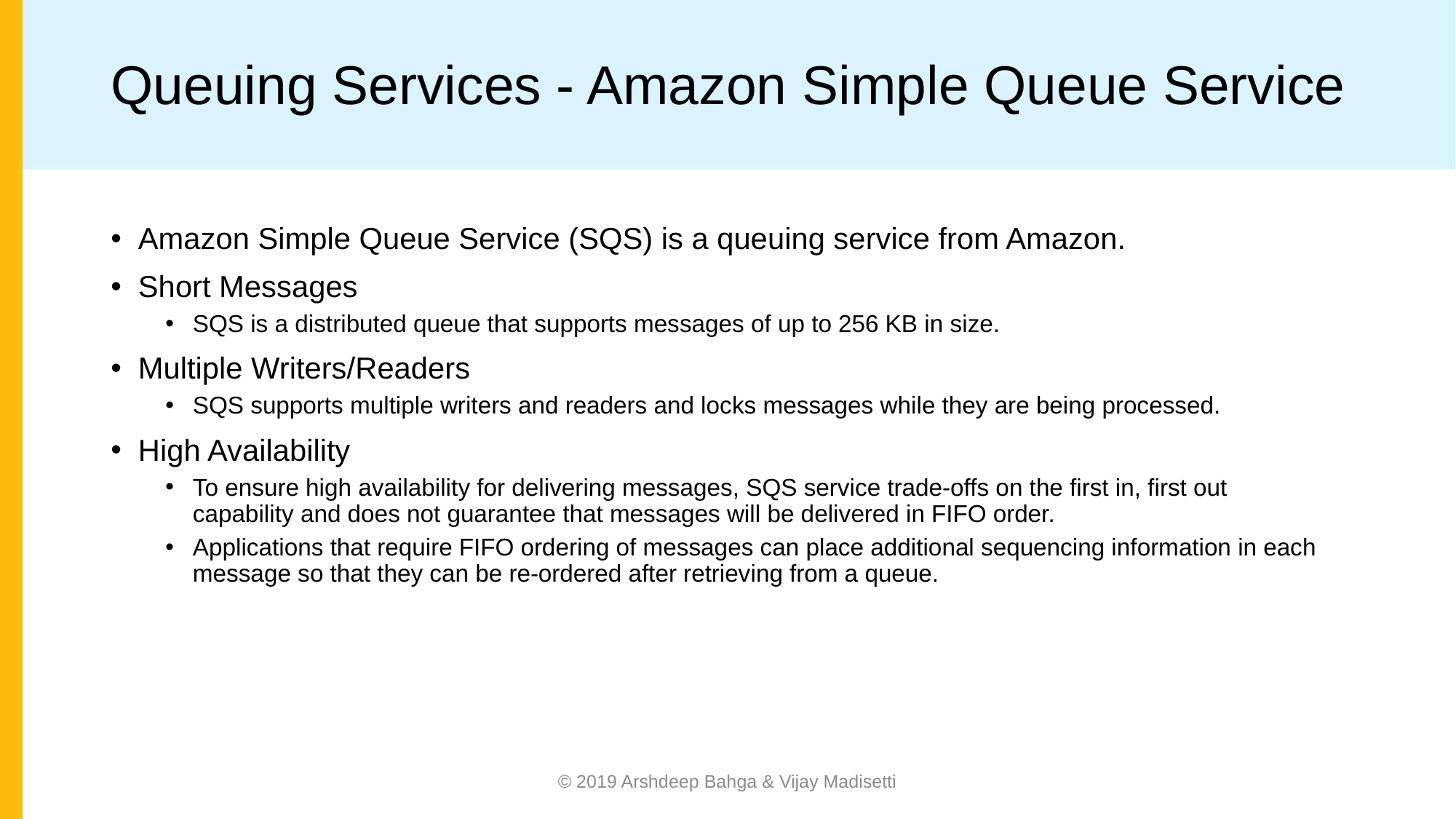

# Queuing Services - Amazon Simple Queue Service
Amazon Simple Queue Service (SQS) is a queuing service from Amazon.
Short Messages
SQS is a distributed queue that supports messages of up to 256 KB in size.
Multiple Writers/Readers
SQS supports multiple writers and readers and locks messages while they are being processed.
High Availability
To ensure high availability for delivering messages, SQS service trade-offs on the first in, first out capability and does not guarantee that messages will be delivered in FIFO order.
Applications that require FIFO ordering of messages can place additional sequencing information in each message so that they can be re-ordered after retrieving from a queue.
© 2019 Arshdeep Bahga & Vijay Madisetti